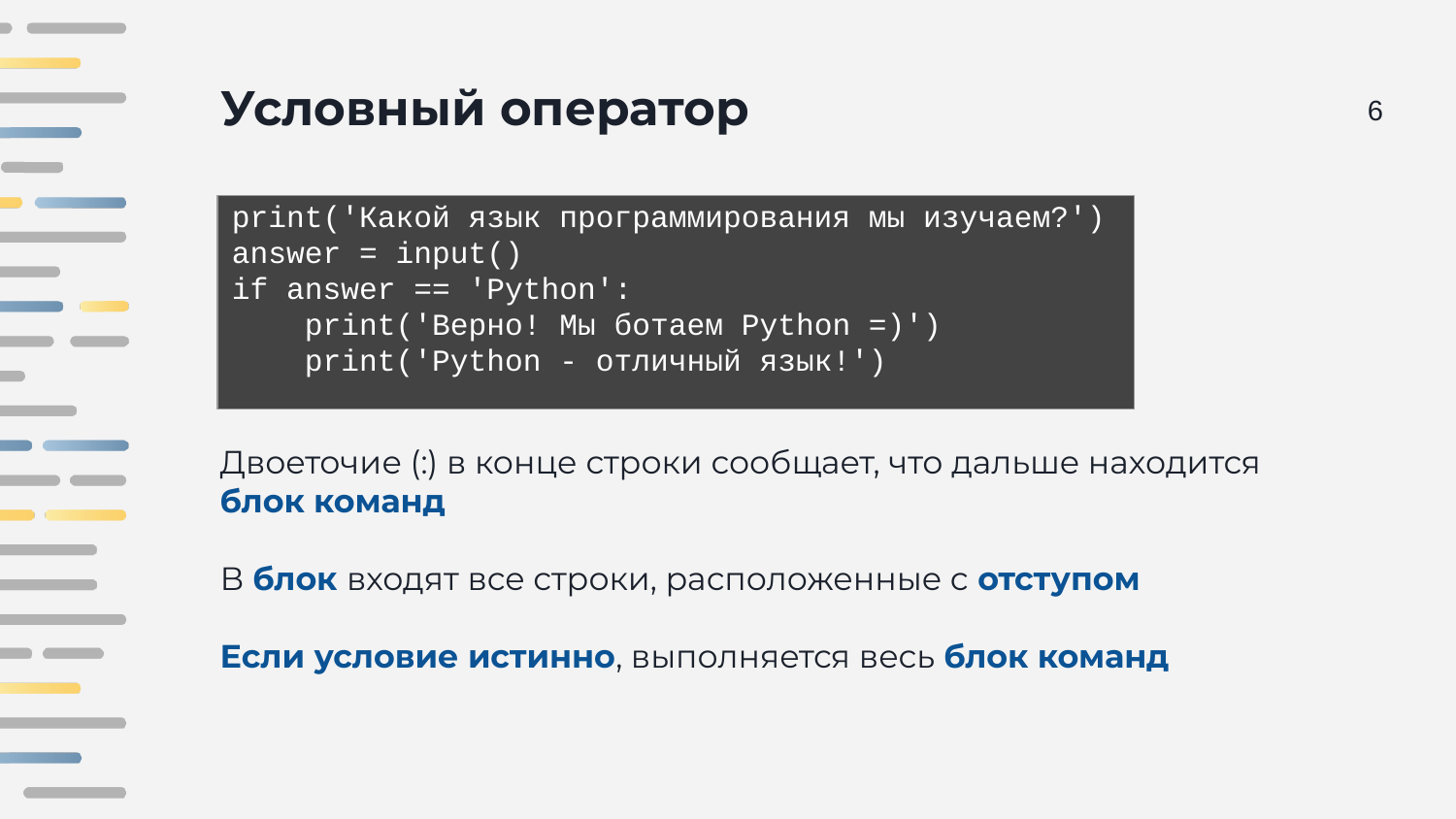

Условный оператор
6
print('Какой язык программирования мы изучаем?')
answer = input()
if answer == 'Python':
    print('Верно! Мы ботаем Python =)')
    print('Python - отличный язык!')
Двоеточие (:) в конце строки сообщает, что дальше находится блок команд

В блок входят все строки, расположенные с отступом

Если условие истинно, выполняется весь блок команд